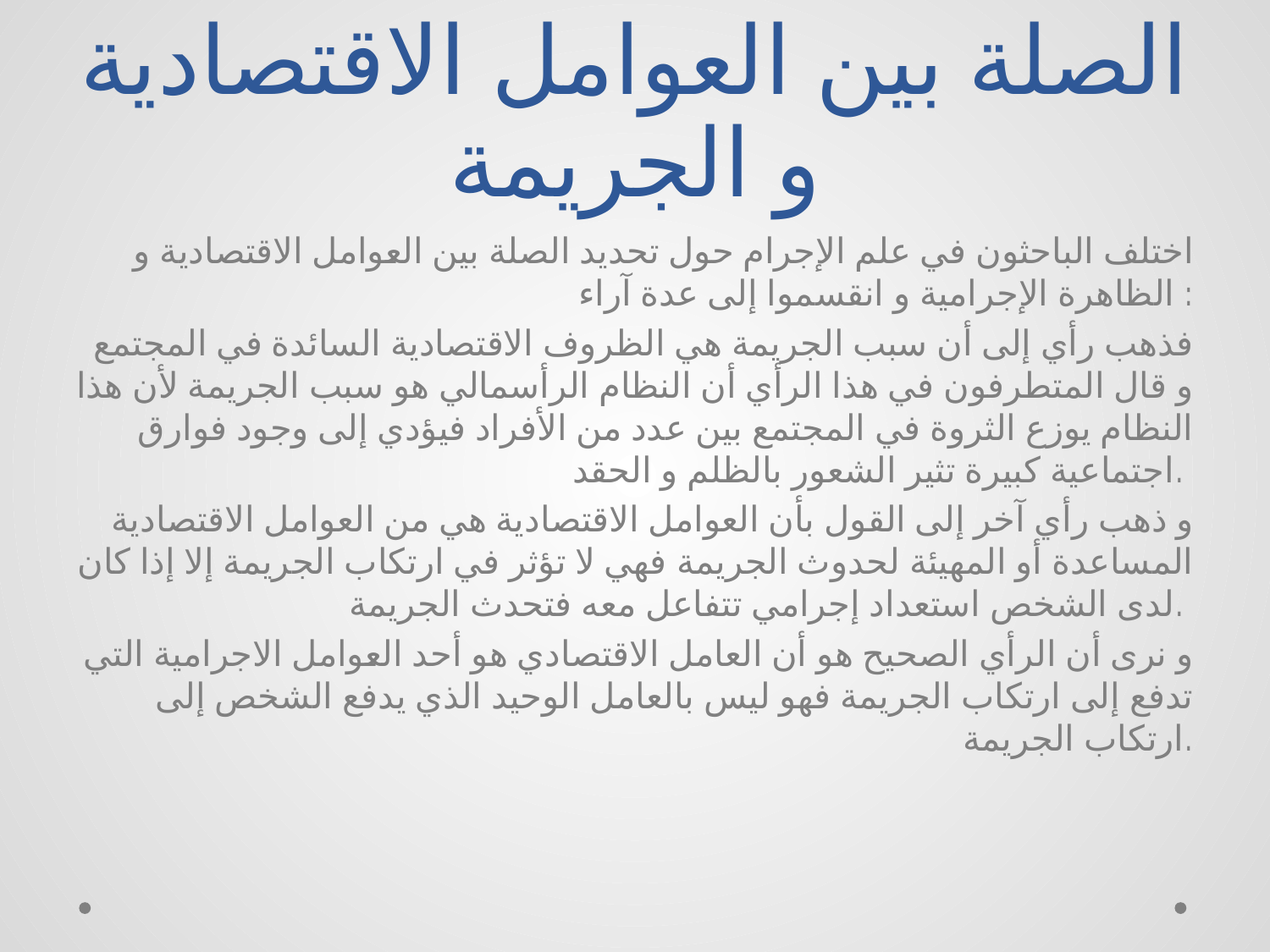

# الصلة بين العوامل الاقتصادية و الجريمة
اختلف الباحثون في علم الإجرام حول تحديد الصلة بين العوامل الاقتصادية و الظاهرة الإجرامية و انقسموا إلى عدة آراء :
فذهب رأي إلى أن سبب الجريمة هي الظروف الاقتصادية السائدة في المجتمع و قال المتطرفون في هذا الرأي أن النظام الرأسمالي هو سبب الجريمة لأن هذا النظام يوزع الثروة في المجتمع بين عدد من الأفراد فيؤدي إلى وجود فوارق اجتماعية كبيرة تثير الشعور بالظلم و الحقد.
و ذهب رأي آخر إلى القول بأن العوامل الاقتصادية هي من العوامل الاقتصادية المساعدة أو المهيئة لحدوث الجريمة فهي لا تؤثر في ارتكاب الجريمة إلا إذا كان لدى الشخص استعداد إجرامي تتفاعل معه فتحدث الجريمة.
و نرى أن الرأي الصحيح هو أن العامل الاقتصادي هو أحد العوامل الاجرامية التي تدفع إلى ارتكاب الجريمة فهو ليس بالعامل الوحيد الذي يدفع الشخص إلى ارتكاب الجريمة.